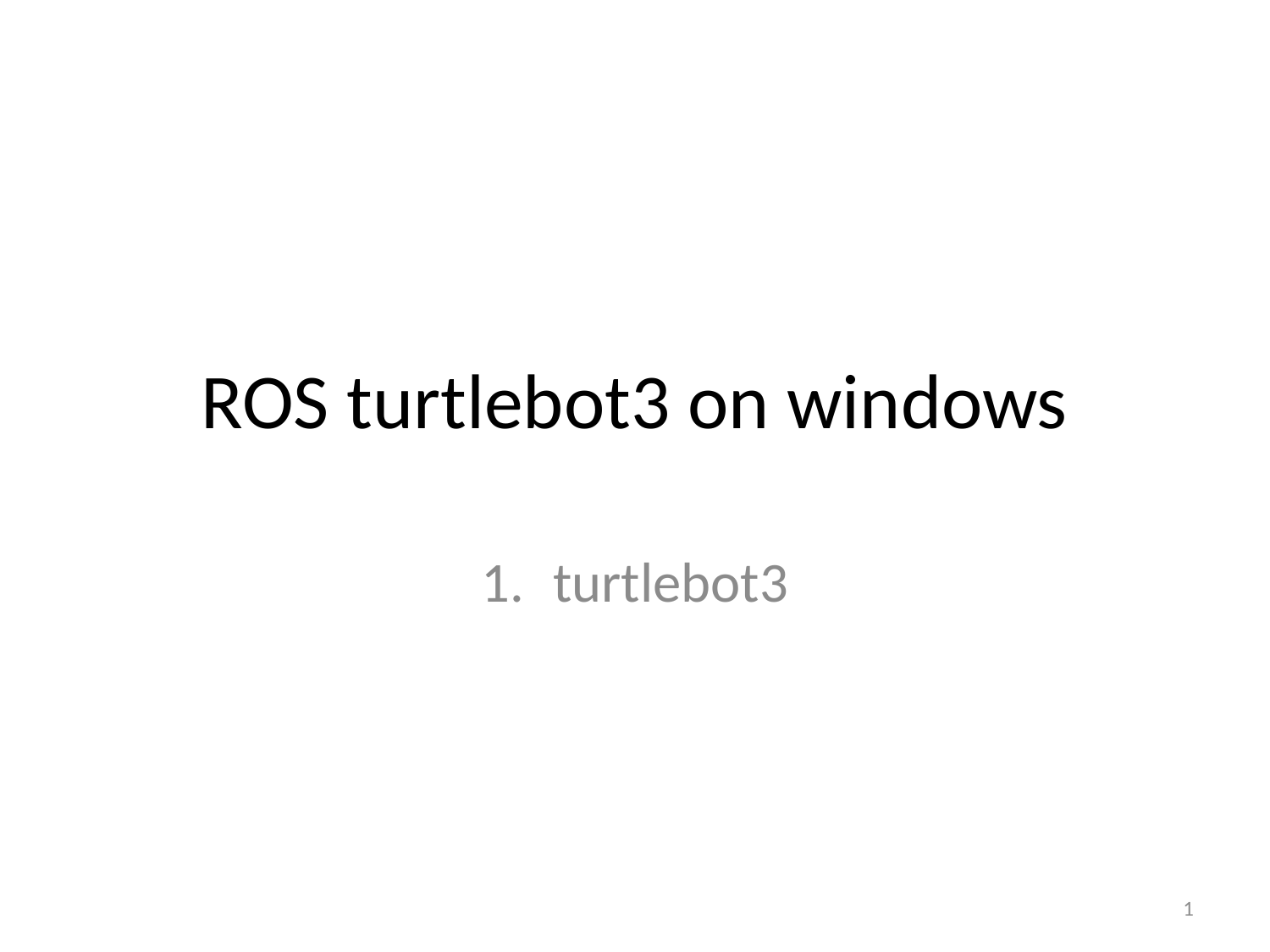

# ROS turtlebot3 on windows
turtlebot3
1